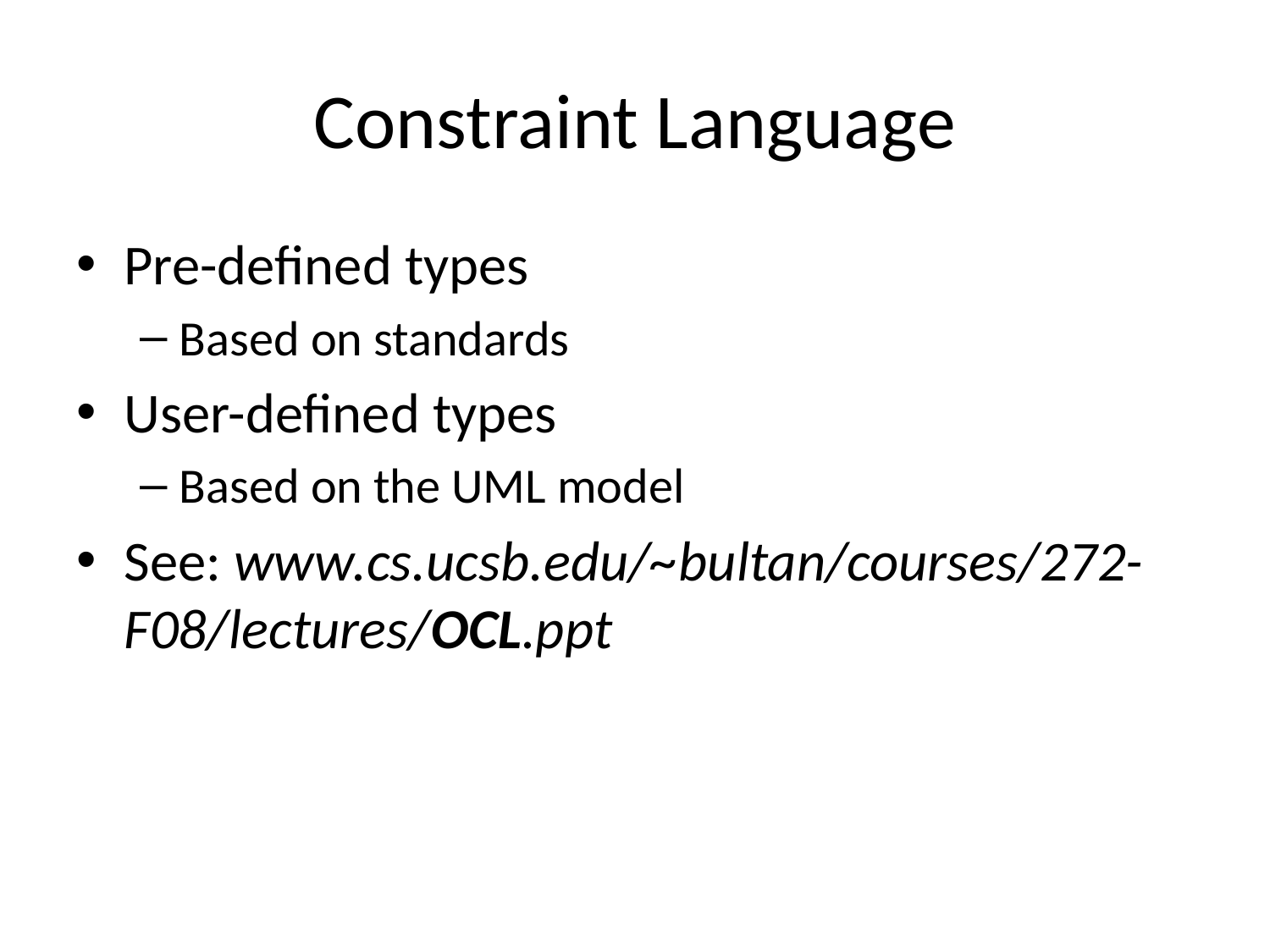

# Constraint Language
Pre-defined types
Based on standards
User-defined types
Based on the UML model
See: www.cs.ucsb.edu/~bultan/courses/272-F08/lectures/OCL.ppt